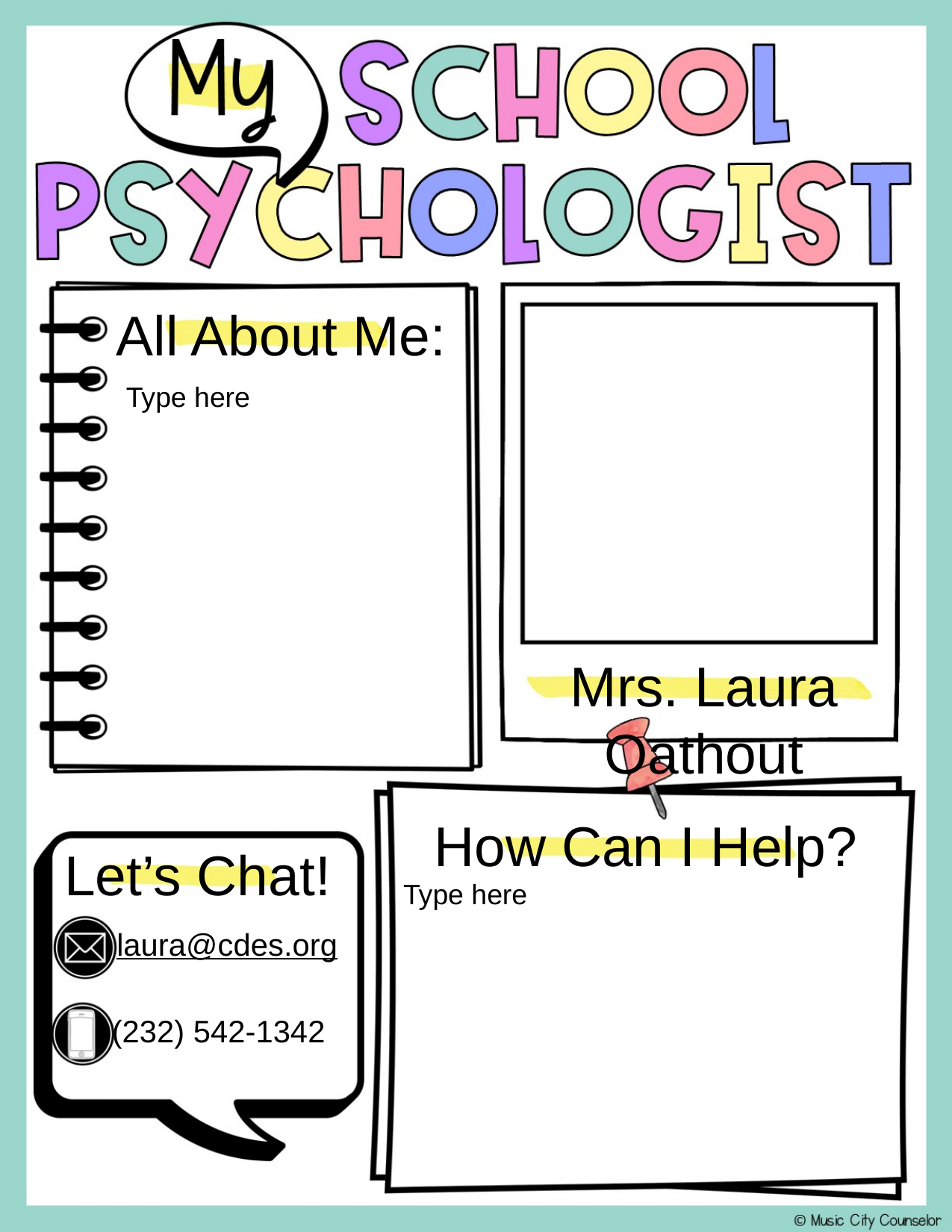

All About Me:
Type here

Mrs. Laura Oathout
How Can I Help?
Let’s Chat!
Type here

laura@cdes.org
(232) 542-1342